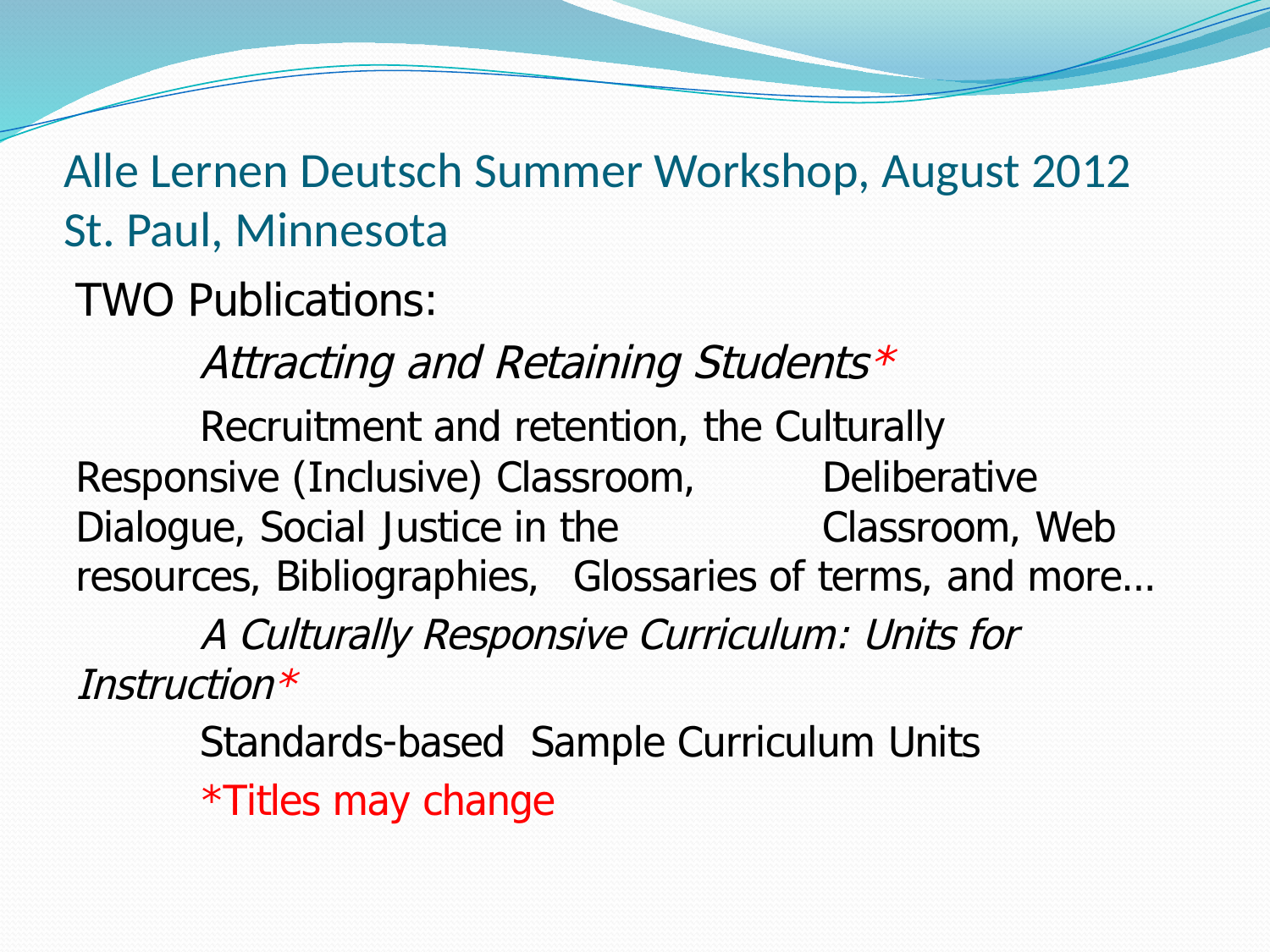

# Alle Lernen Deutsch Summer Workshop, August 2012 St. Paul, Minnesota
TWO Publications:
	Attracting and Retaining Students*
		Recruitment and retention, the Culturally 		Responsive (Inclusive) Classroom,  			Deliberative Dialogue, Social Justice in the 		Classroom, Web resources, Bibliographies, 		Glossaries of terms, and more…
	A Culturally Responsive Curriculum: Units for 		Instruction*
		Standards-based  Sample Curriculum Units
					*Titles may change